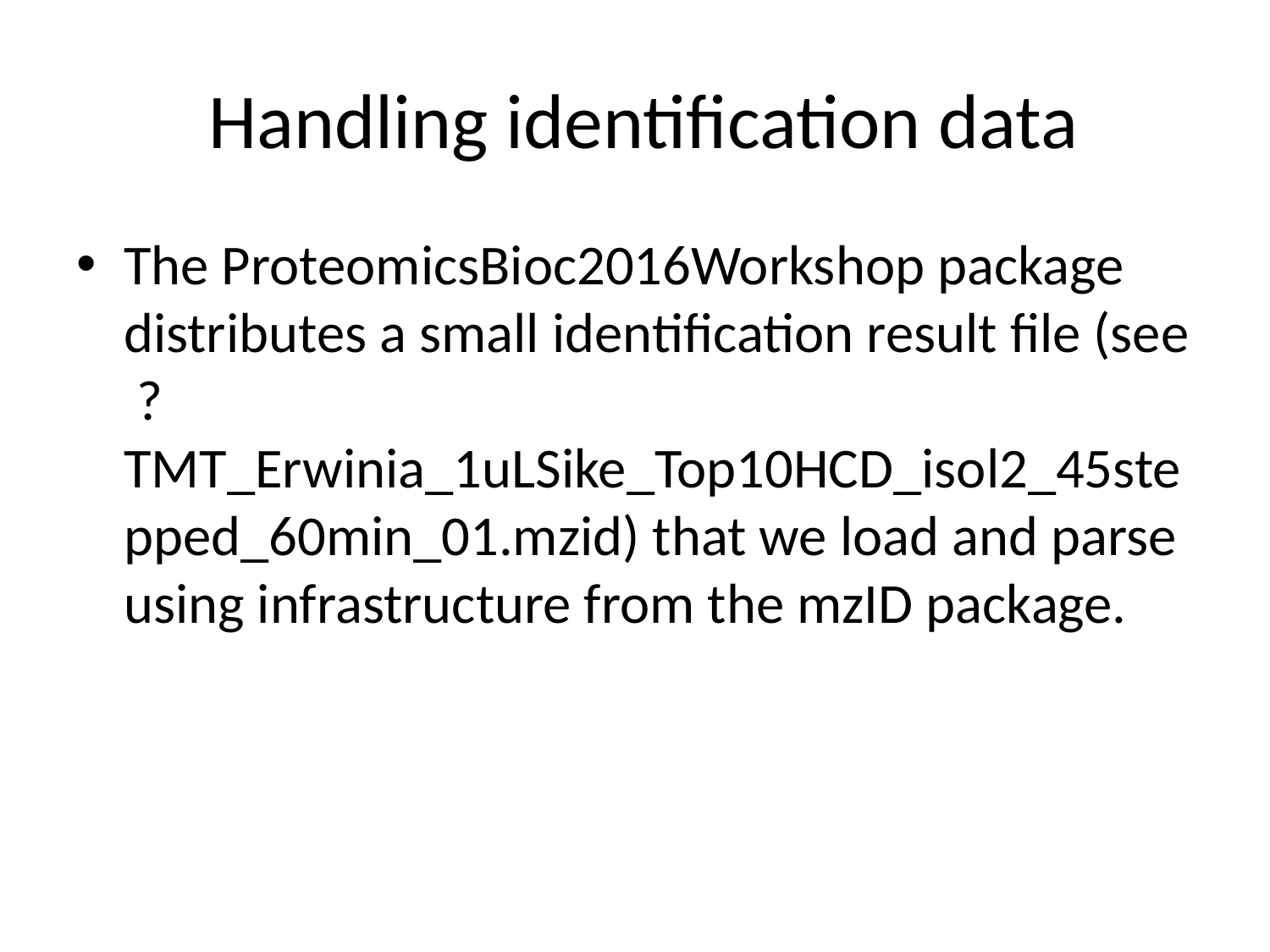

# Handling identification data
The ProteomicsBioc2016Workshop package distributes a small identification result file (see  ?TMT_Erwinia_1uLSike_Top10HCD_isol2_45stepped_60min_01.mzid) that we load and parse using infrastructure from the mzID package.